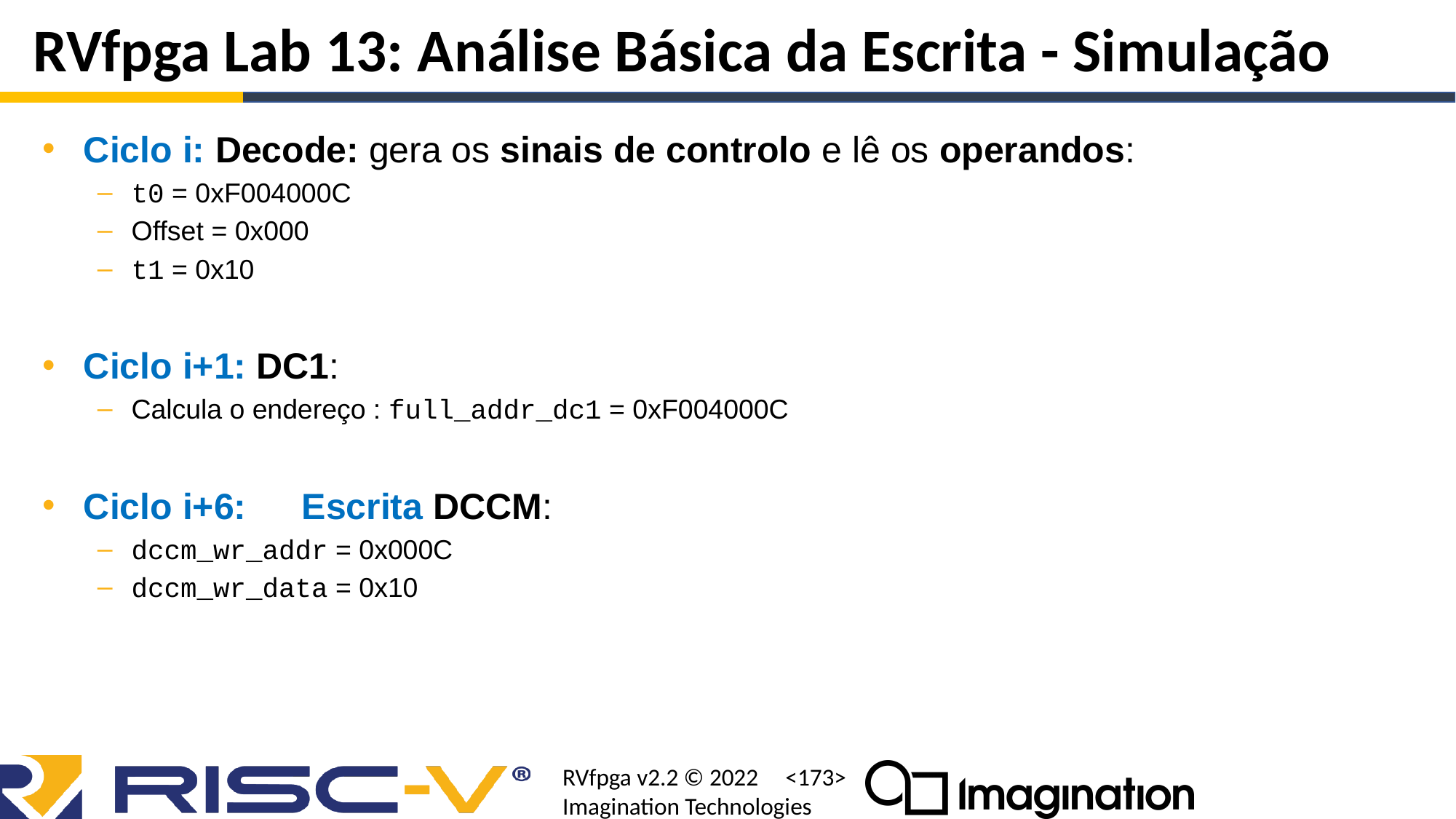

# RVfpga Lab 13: Análise Básica da Escrita - Simulação
Ciclo i: Decode: gera os sinais de controlo e lê os operandos:
t0 = 0xF004000C
Offset = 0x000
t1 = 0x10

Ciclo i+1: DC1:
Calcula o endereço : full_addr_dc1 = 0xF004000C

Ciclo i+6:	Escrita DCCM:
dccm_wr_addr = 0x000C
dccm_wr_data = 0x10